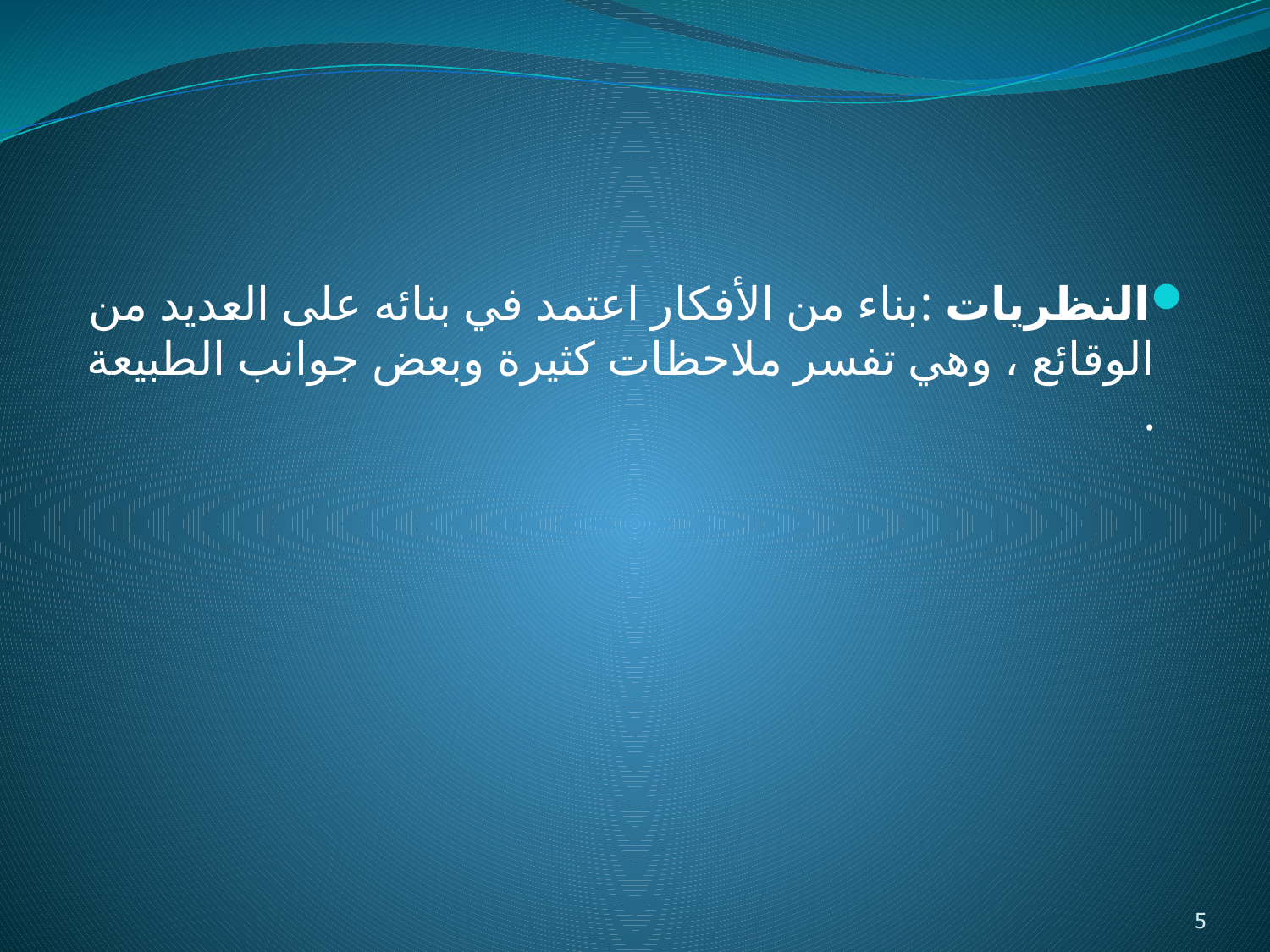

#
النظريات :بناء من الأفكار اعتمد في بنائه على العديد من الوقائع ، وهي تفسر ملاحظات كثيرة وبعض جوانب الطبيعة .
5